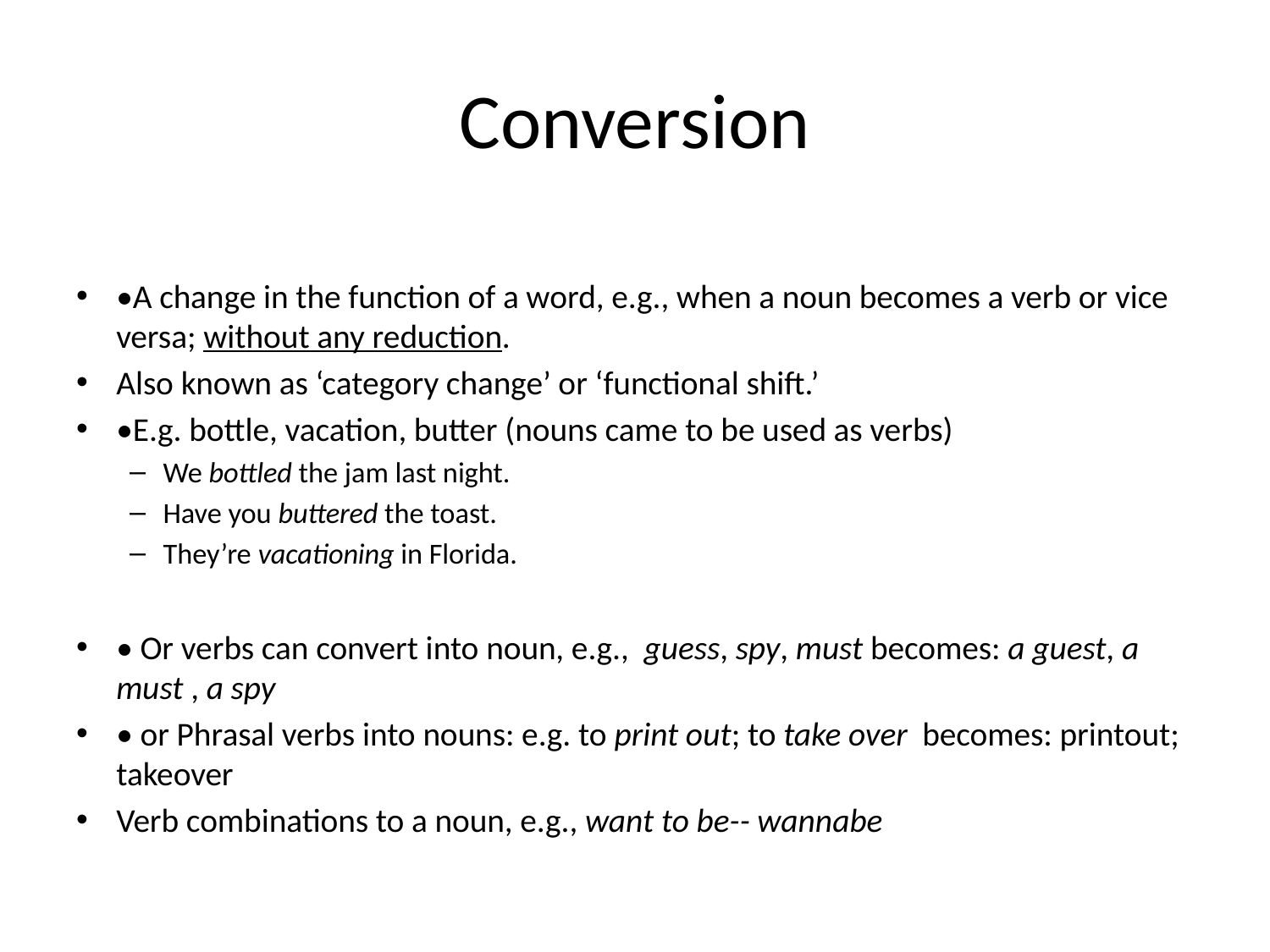

# Conversion

•A change in the function of a word, e.g., when a noun becomes a verb or vice versa; without any reduction.
Also known as ‘category change’ or ‘functional shift.’
•E.g. bottle, vacation, butter (nouns came to be used as verbs)
We bottled the jam last night.
Have you buttered the toast.
They’re vacationing in Florida.

• Or verbs can convert into noun, e.g.,  guess, spy, must becomes: a guest, a must , a spy
• or Phrasal verbs into nouns: e.g. to print out; to take over  becomes: printout; takeover
Verb combinations to a noun, e.g., want to be-- wannabe